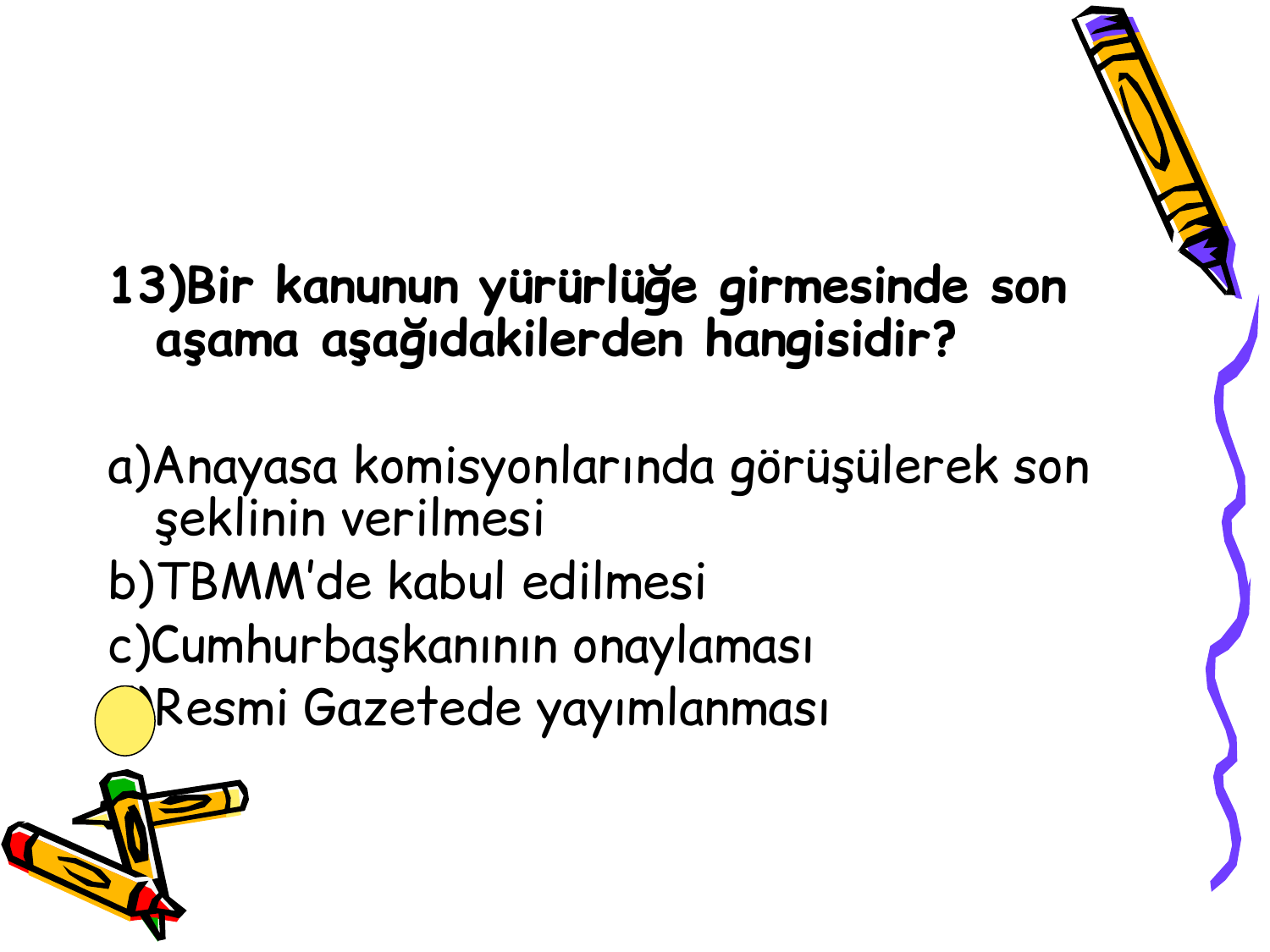

13)Bir kanunun yürürlüğe girmesinde son aşama aşağıdakilerden hangisidir?

a)Anayasa komisyonlarında görüşülerek son şeklinin verilmesi
b)TBMM’de kabul edilmesi
c)Cumhurbaşkanının onaylaması
d)Resmi Gazetede yayımlanması